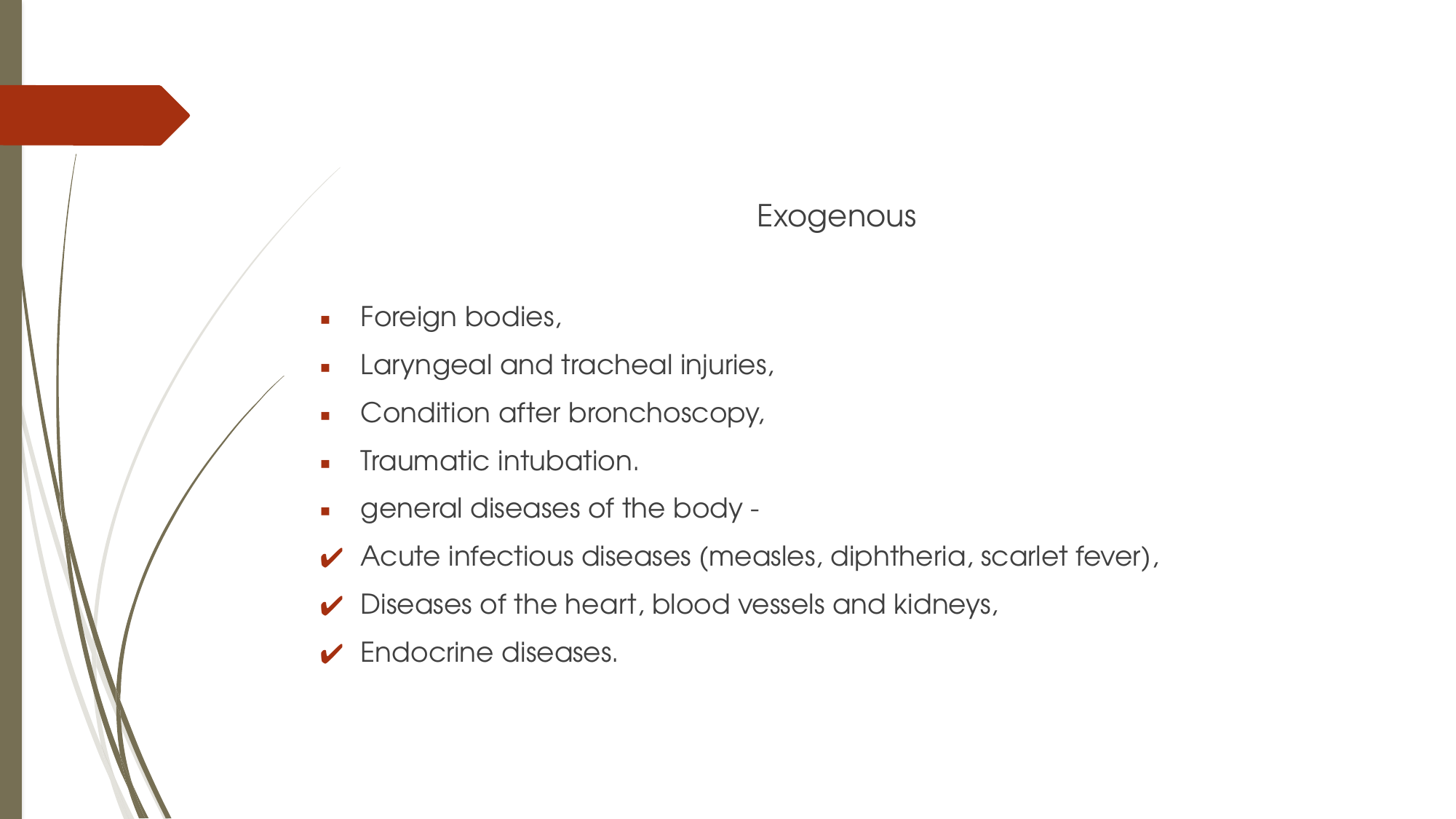

Exogenous

Foreign bodies,
Laryngeal and tracheal injuries,
Condition after bronchoscopy,
Traumatic intubation.
general diseases of the body -
Acute infectious diseases (measles, diphtheria, scarlet fever),
Diseases of the heart, blood vessels and kidneys,
Endocrine diseases.